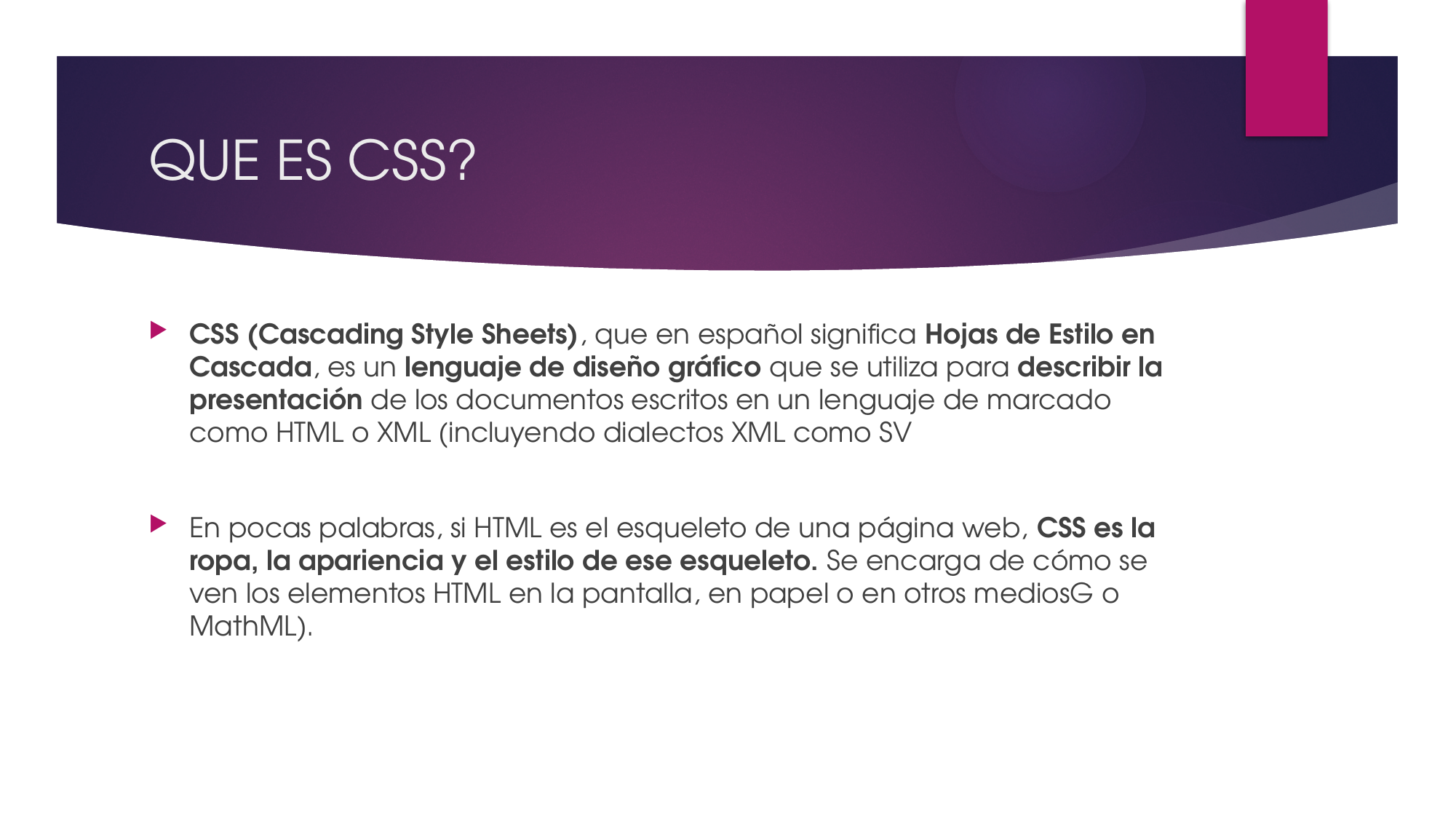

# QUE ES CSS?
CSS (Cascading Style Sheets), que en español significa Hojas de Estilo en Cascada, es un lenguaje de diseño gráfico que se utiliza para describir la presentación de los documentos escritos en un lenguaje de marcado como HTML o XML (incluyendo dialectos XML como SV

En pocas palabras, si HTML es el esqueleto de una página web, CSS es la ropa, la apariencia y el estilo de ese esqueleto. Se encarga de cómo se ven los elementos HTML en la pantalla, en papel o en otros mediosG o MathML).